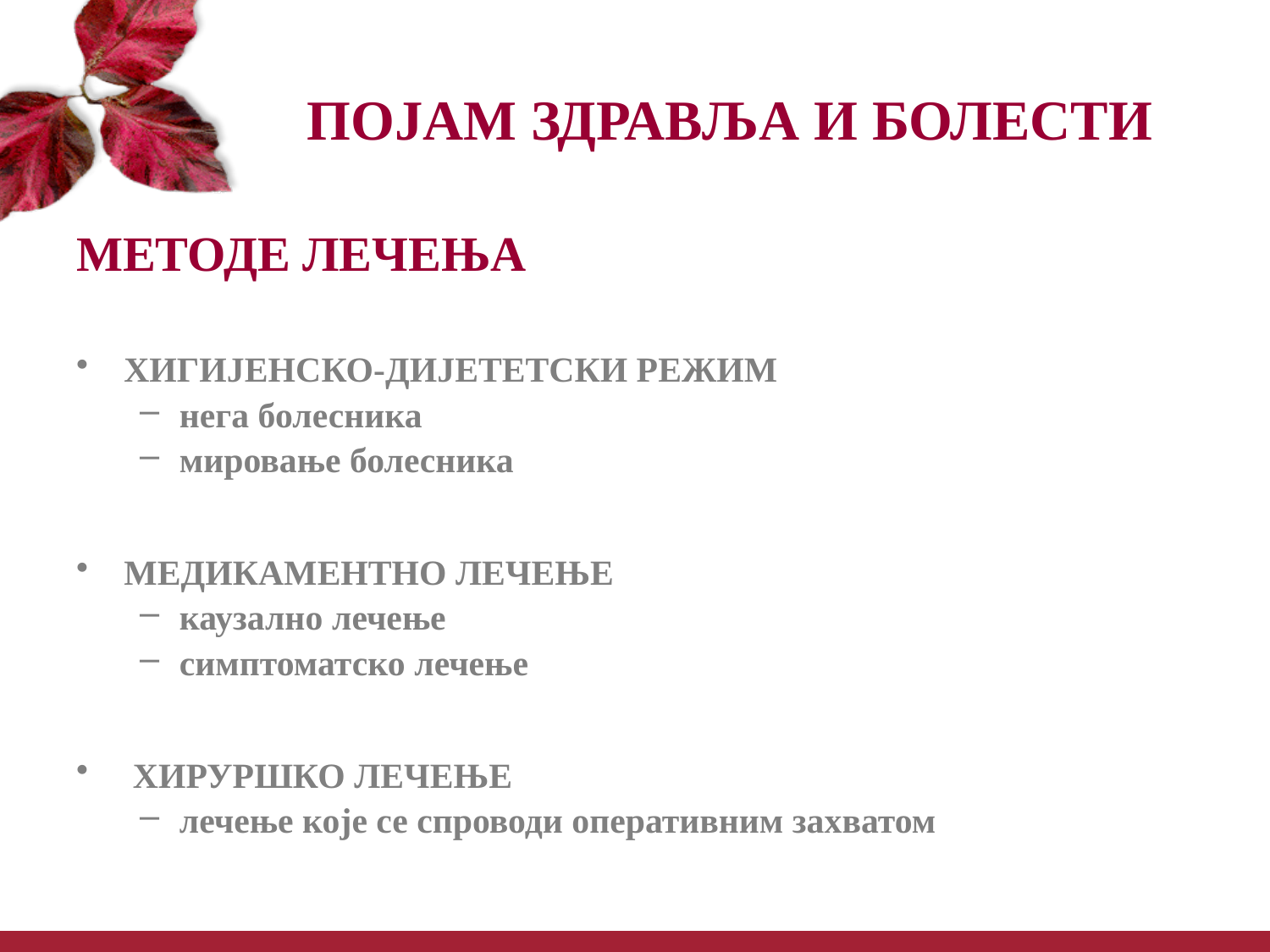

# ПОЈАМ ЗДРАВЉА И БОЛЕСТИ
МЕТОДЕ ЛЕЧЕЊА

ХИГИЈЕНСКО-ДИЈЕТЕТСКИ РЕЖИМ
нега болесника
мировање болесника

МЕДИКАМЕНТНО ЛЕЧЕЊЕ
каузално лечење
симптоматско лечење

 ХИРУРШКО ЛЕЧЕЊЕ
лечење које се спроводи оперативним захватом